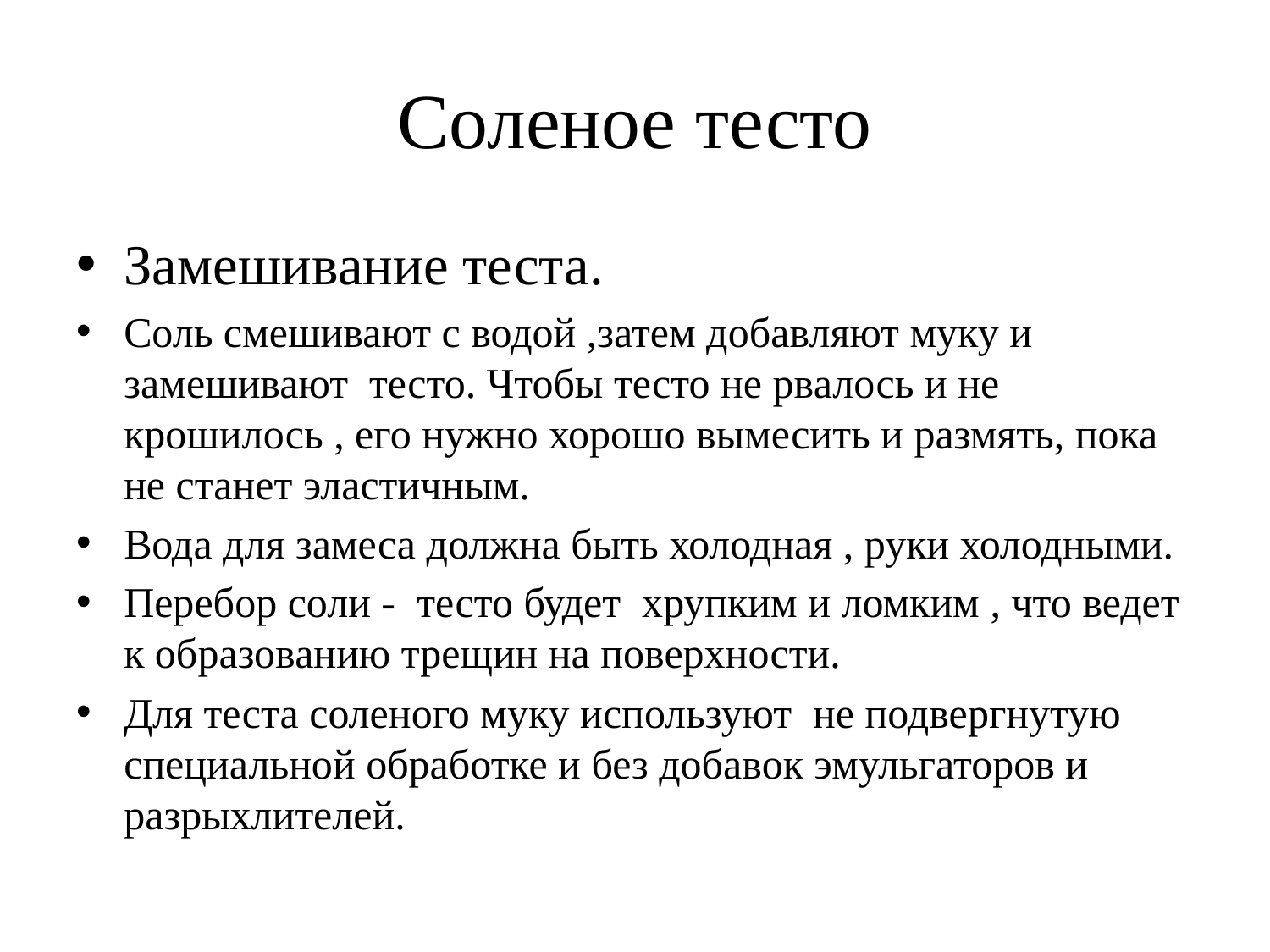

# Соленое тесто
Замешивание теста.
Соль смешивают с водой ,затем добавляют муку и замешивают  тесто. Чтобы тесто не рвалось и не крошилось , его нужно хорошо вымесить и размять, пока не станет эластичным.
Вода для замеса должна быть холодная , руки холодными.
Перебор соли -  тесто будет  хрупким и ломким , что ведет к образованию трещин на поверхности.
Для теста соленого муку используют  не подвергнутую специальной обработке и без добавок эмульгаторов и разрыхлителей.